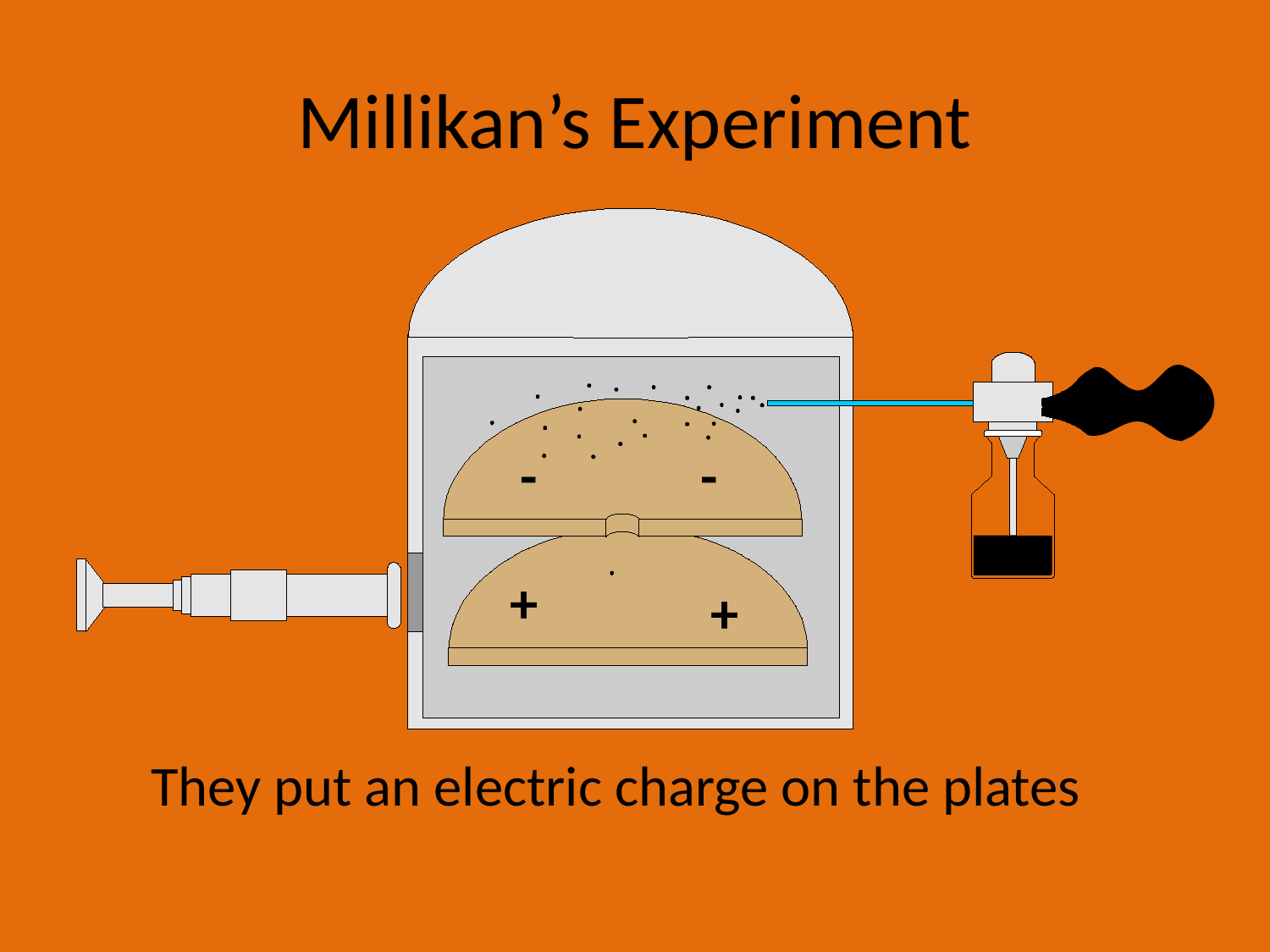

# Millikan’s Experiment

-
-

+

+

They put an electric charge on the plates